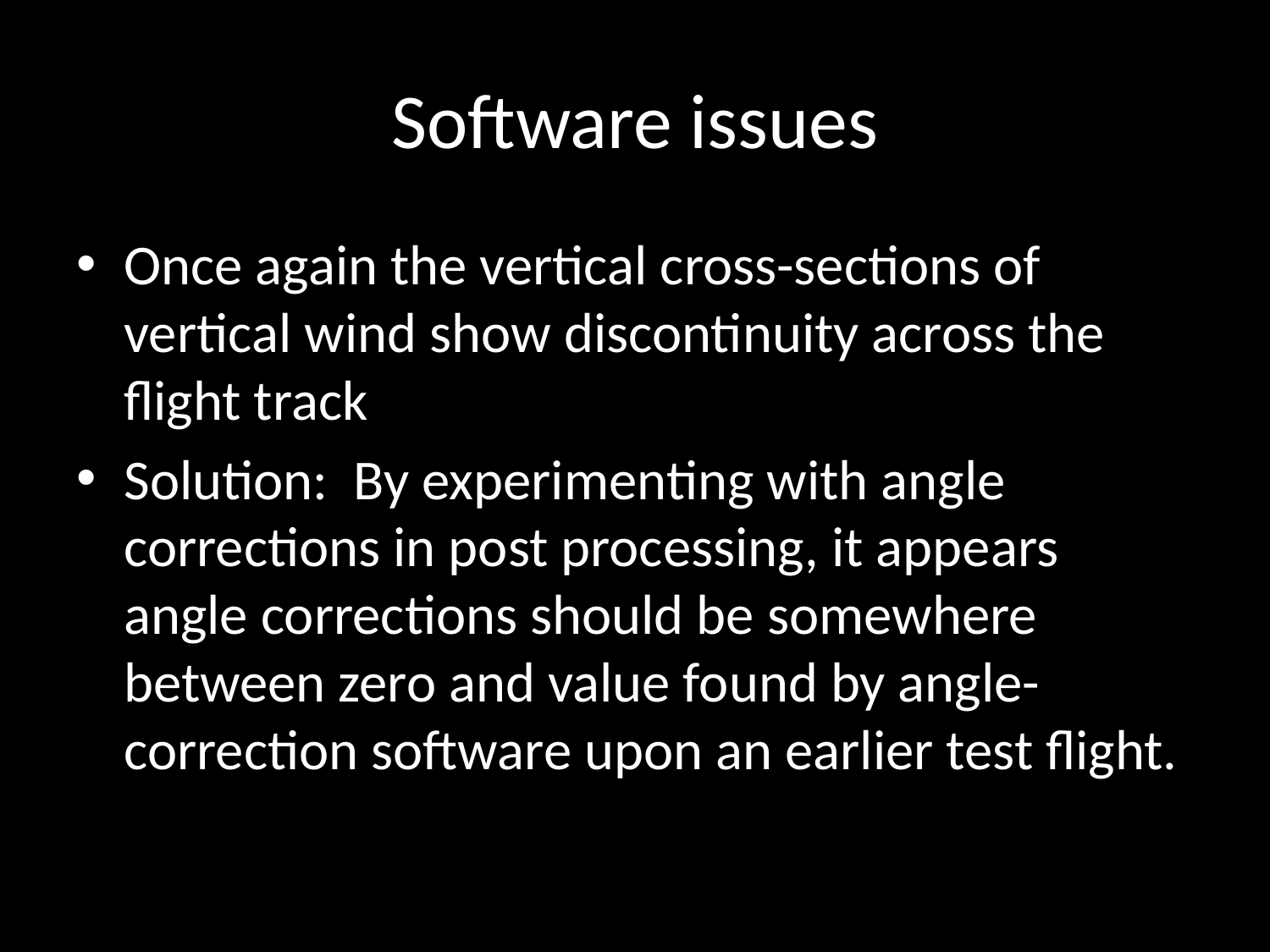

# Software issues
Once again the vertical cross-sections of vertical wind show discontinuity across the flight track
Solution:  By experimenting with angle corrections in post processing, it appears angle corrections should be somewhere between zero and value found by angle-correction software upon an earlier test flight.